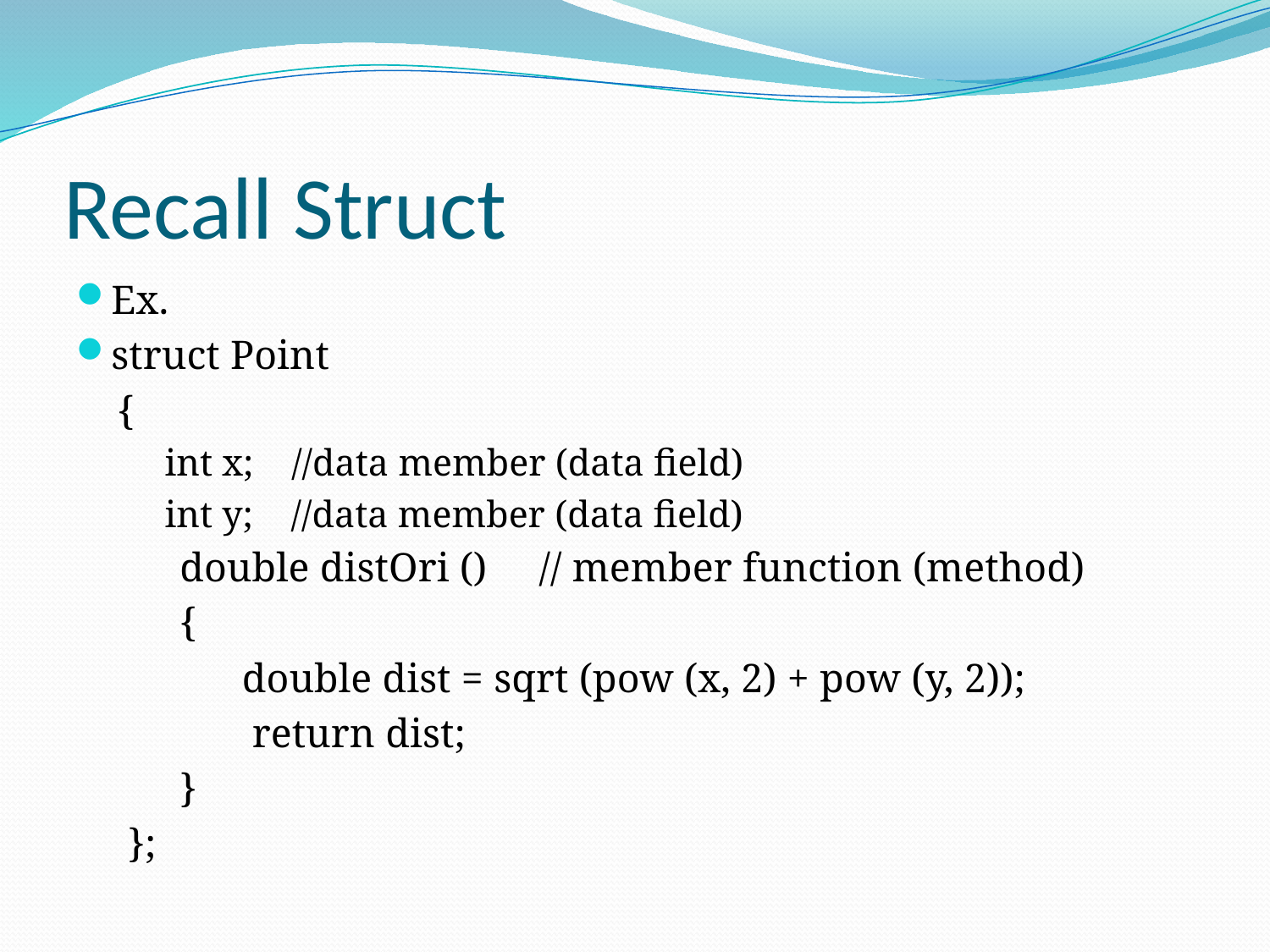

# Recall Struct
Ex.
struct Point
    {
    int x;    //data member (data field)
    int y;    //data member (data field)
          double distOri ()     // member function (method)
          {
                double dist = sqrt (pow (x, 2) + pow (y, 2));
                 return dist;
          }
     };